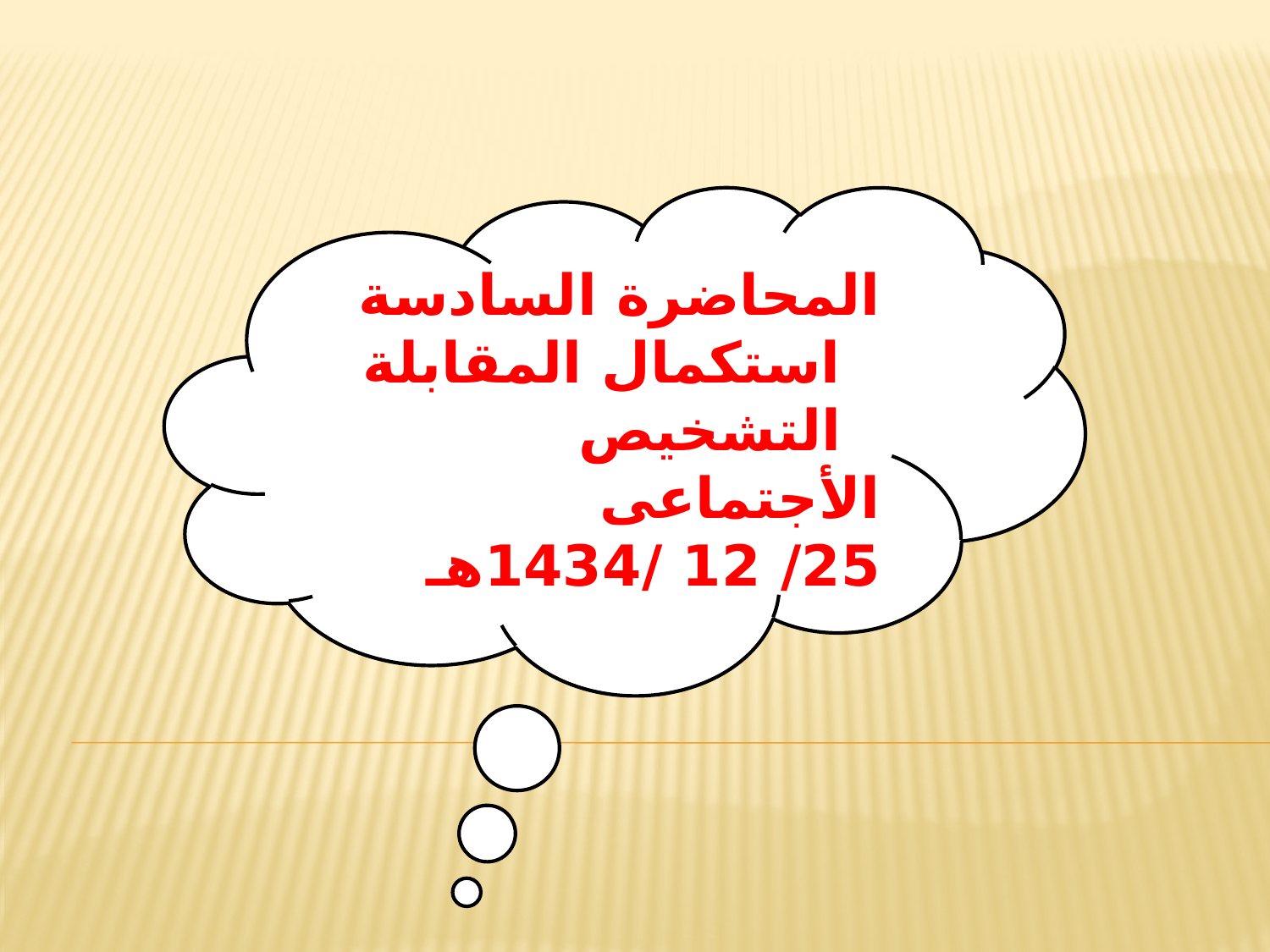

المحاضرة السادسة
  استكمال المقابلة
  التشخيص الأجتماعى
25/ 12 /1434هـ